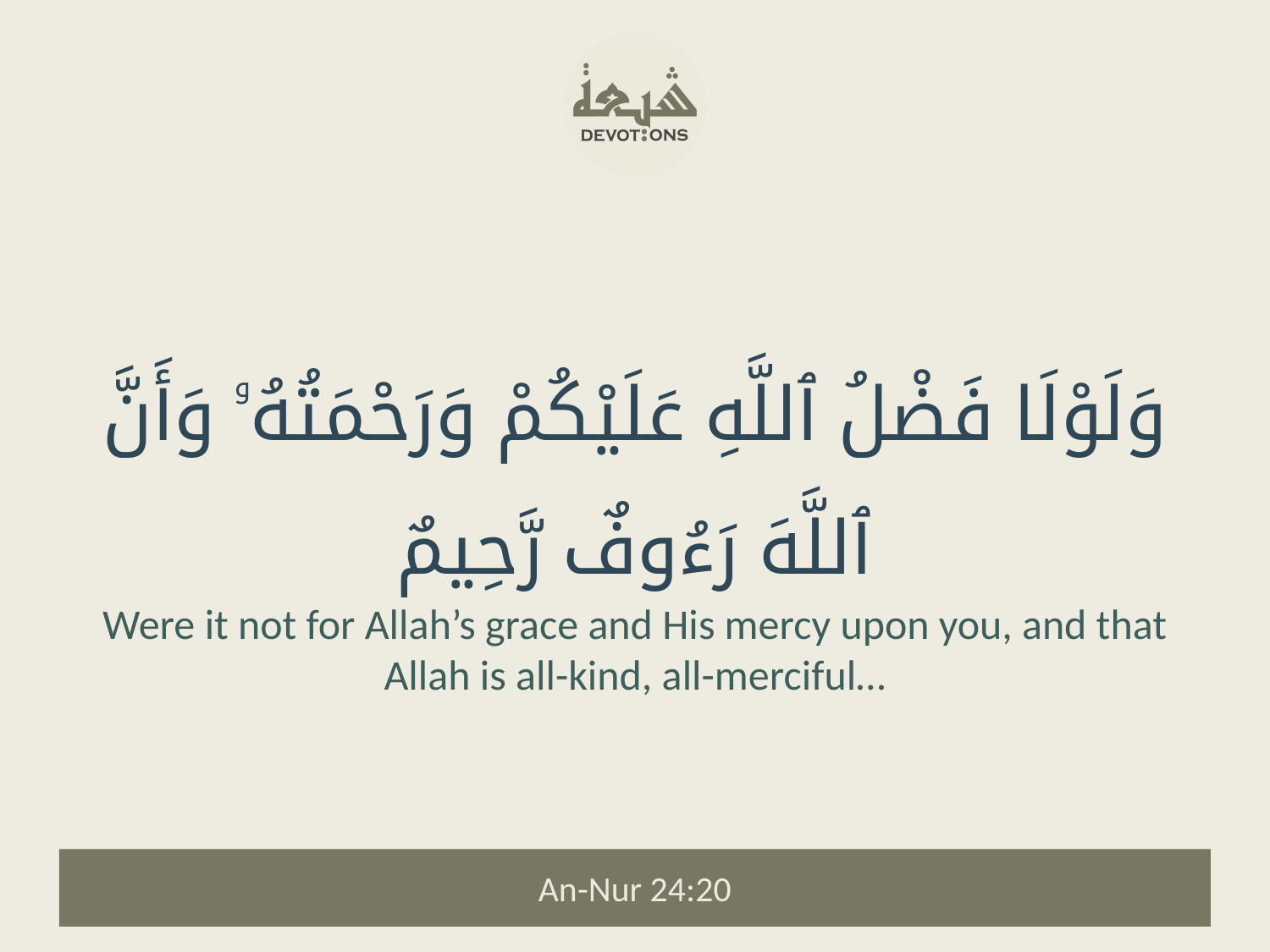

وَلَوْلَا فَضْلُ ٱللَّهِ عَلَيْكُمْ وَرَحْمَتُهُۥ وَأَنَّ ٱللَّهَ رَءُوفٌ رَّحِيمٌ
Were it not for Allah’s grace and His mercy upon you, and that Allah is all-kind, all-merciful…
An-Nur 24:20